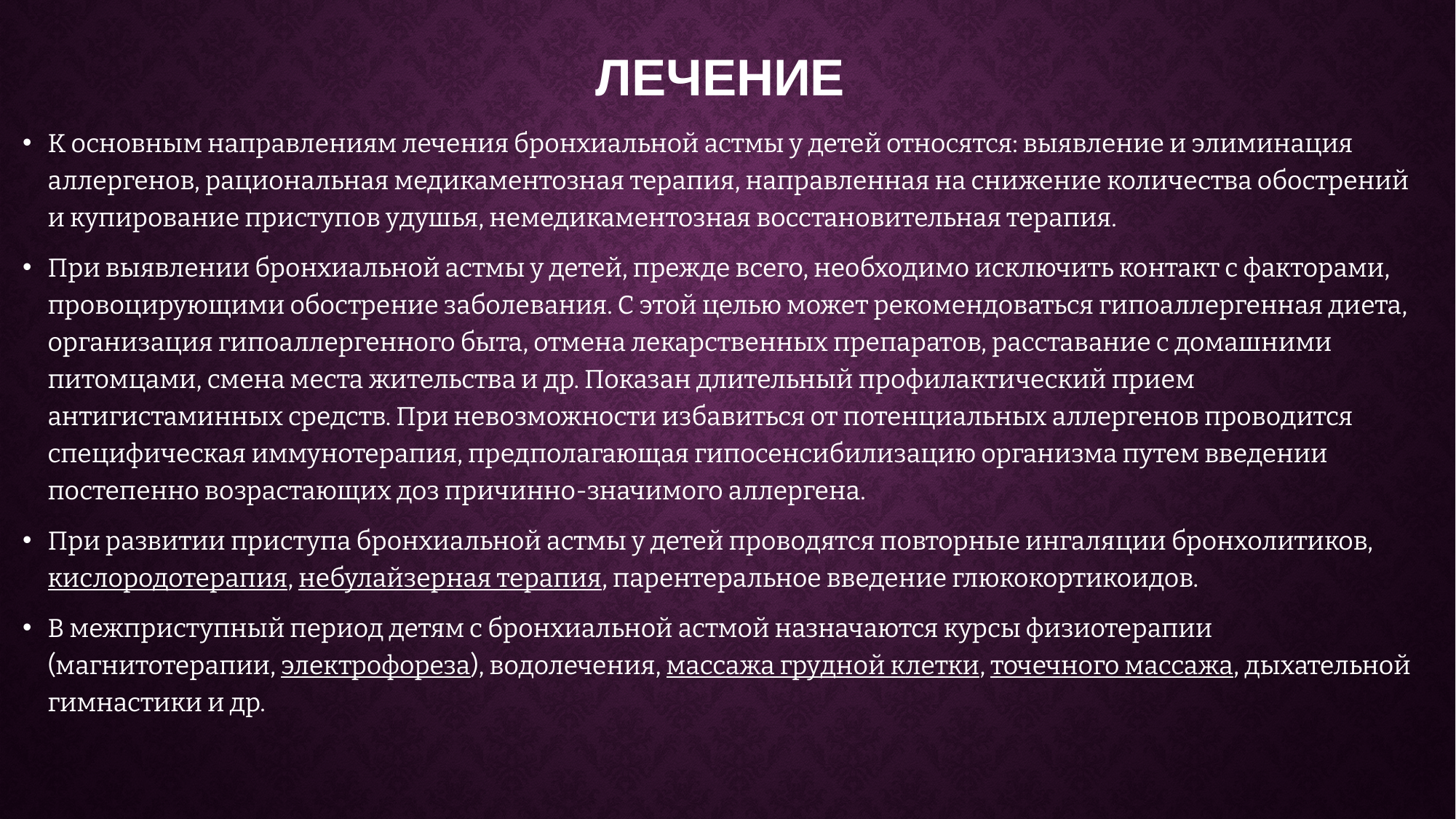

# Лечение
К основным направлениям лечения бронхиальной астмы у детей относятся: выявление и элиминация аллергенов, рациональная медикаментозная терапия, направленная на снижение количества обострений и купирование приступов удушья, немедикаментозная восстановительная терапия.
При выявлении бронхиальной астмы у детей, прежде всего, необходимо исключить контакт с факторами, провоцирующими обострение заболевания. С этой целью может рекомендоваться гипоаллергенная диета, организация гипоаллергенного быта, отмена лекарственных препаратов, расставание с домашними питомцами, смена места жительства и др. Показан длительный профилактический прием антигистаминных средств. При невозможности избавиться от потенциальных аллергенов проводится специфическая иммунотерапия, предполагающая гипосенсибилизацию организма путем введении постепенно возрастающих доз причинно-значимого аллергена.
При развитии приступа бронхиальной астмы у детей проводятся повторные ингаляции бронхолитиков, кислородотерапия, небулайзерная терапия, парентеральное введение глюкокортикоидов.
В межприступный период детям с бронхиальной астмой назначаются курсы физиотерапии (магнитотерапии, электрофореза), водолечения, массажа грудной клетки, точечного массажа, дыхательной гимнастики и др.